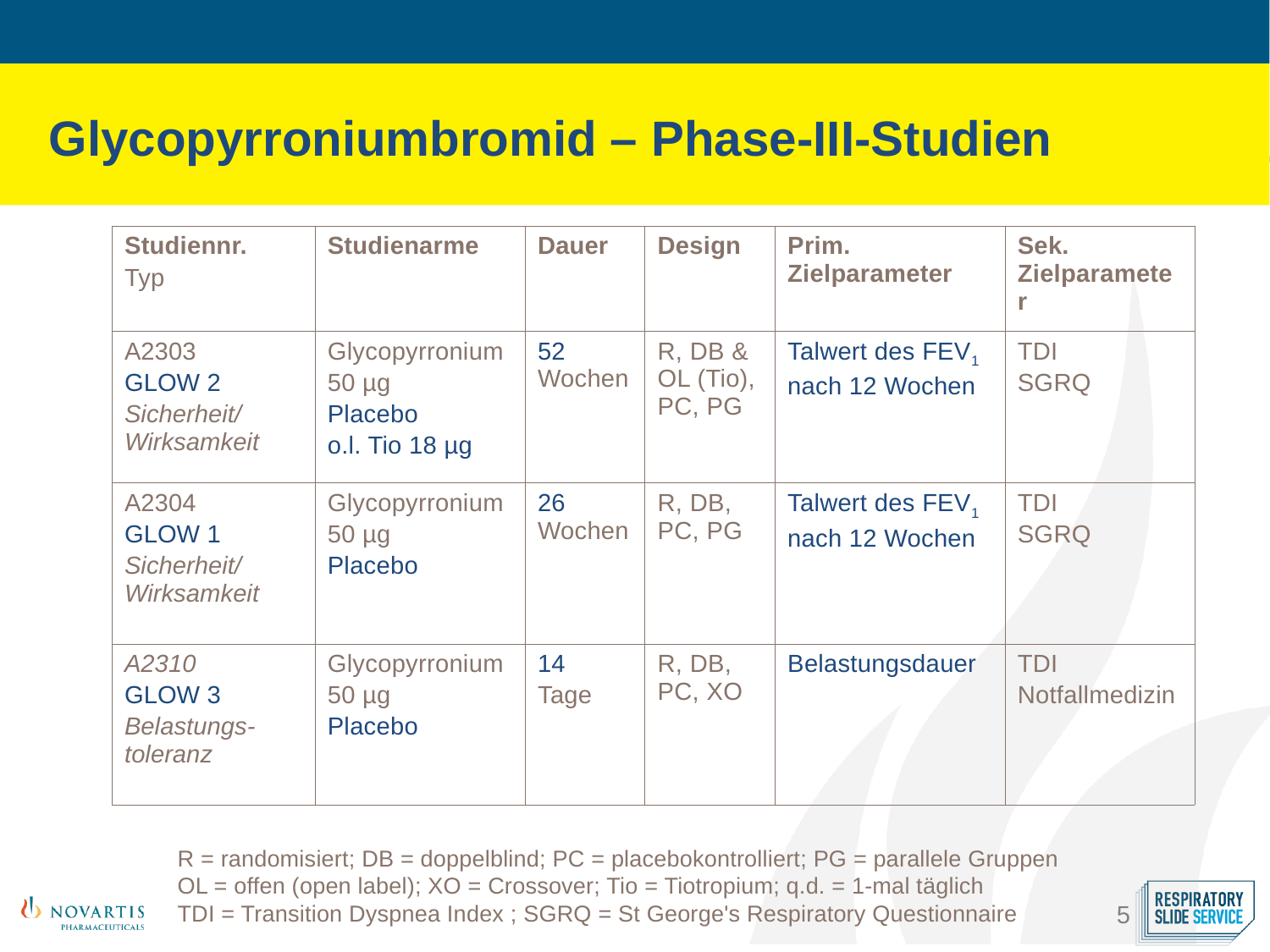

Glycopyrroniumbromid – Phase-III-Studien
| Studiennr. Typ | Studienarme | Dauer | Design | Prim. Zielparameter | Sek. Zielparameter |
| --- | --- | --- | --- | --- | --- |
| A2303 GLOW 2 Sicherheit/ Wirksamkeit | Glycopyrronium 50 µg Placebo o.l. Tio 18 µg | 52 Wochen | R, DB & OL (Tio), PC, PG | Talwert des FEV1 nach 12 Wochen | TDI SGRQ |
| A2304 GLOW 1 Sicherheit/ Wirksamkeit | Glycopyrronium 50 µg Placebo | 26 Wochen | R, DB, PC, PG | Talwert des FEV1 nach 12 Wochen | TDI SGRQ |
| A2310 GLOW 3 Belastungs-toleranz | Glycopyrronium 50 µg Placebo | 14 Tage | R, DB, PC, XO | Belastungsdauer | TDI Notfallmedizin |
R = randomisiert; DB = doppelblind; PC = placebokontrolliert; PG = parallele Gruppen
OL = offen (open label); XO = Crossover; Tio = Tiotropium; q.d. = 1-mal täglich
TDI = Transition Dyspnea Index ; SGRQ = St George's Respiratory Questionnaire